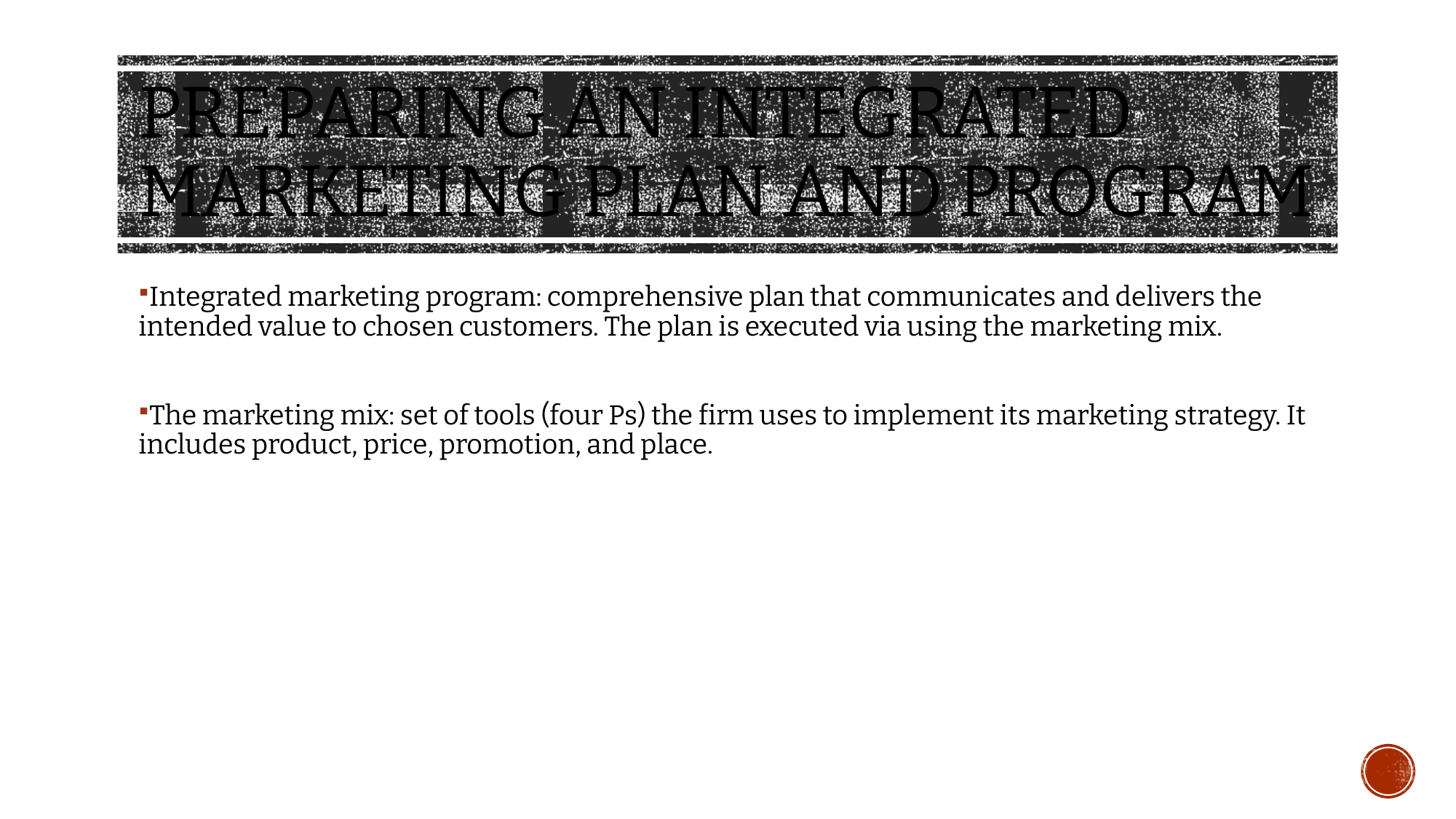

# Preparing an Integrated Marketing Plan and Program

Integrated marketing program: comprehensive plan that communicates and delivers the intended value to chosen customers. The plan is executed via using the marketing mix.

The marketing mix: set of tools (four Ps) the firm uses to implement its marketing strategy. It includes product, price, promotion, and place.